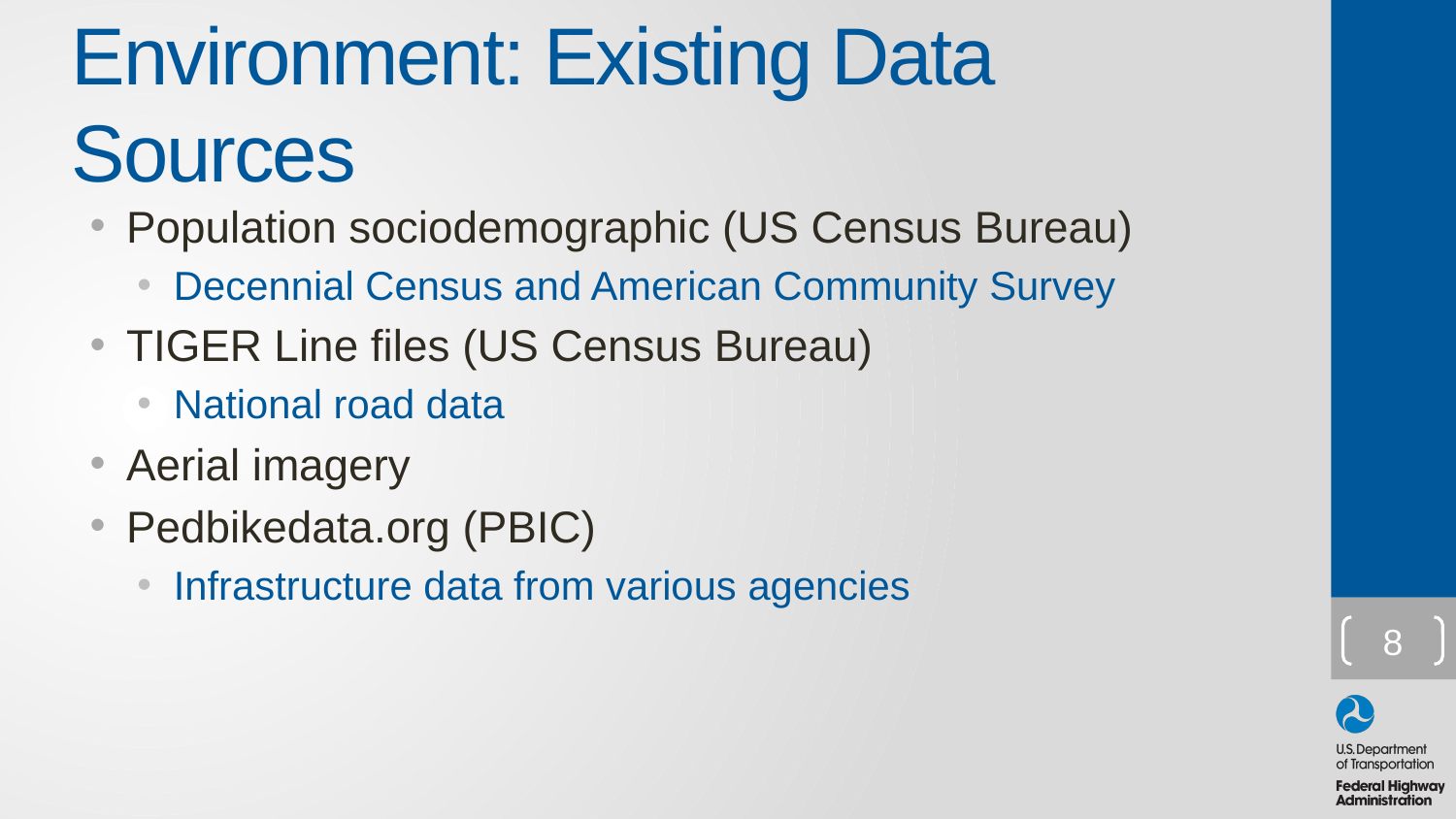

# Environment: Existing Data Sources
Population sociodemographic (US Census Bureau)
Decennial Census and American Community Survey
TIGER Line files (US Census Bureau)
National road data
Aerial imagery
Pedbikedata.org (PBIC)
Infrastructure data from various agencies

8